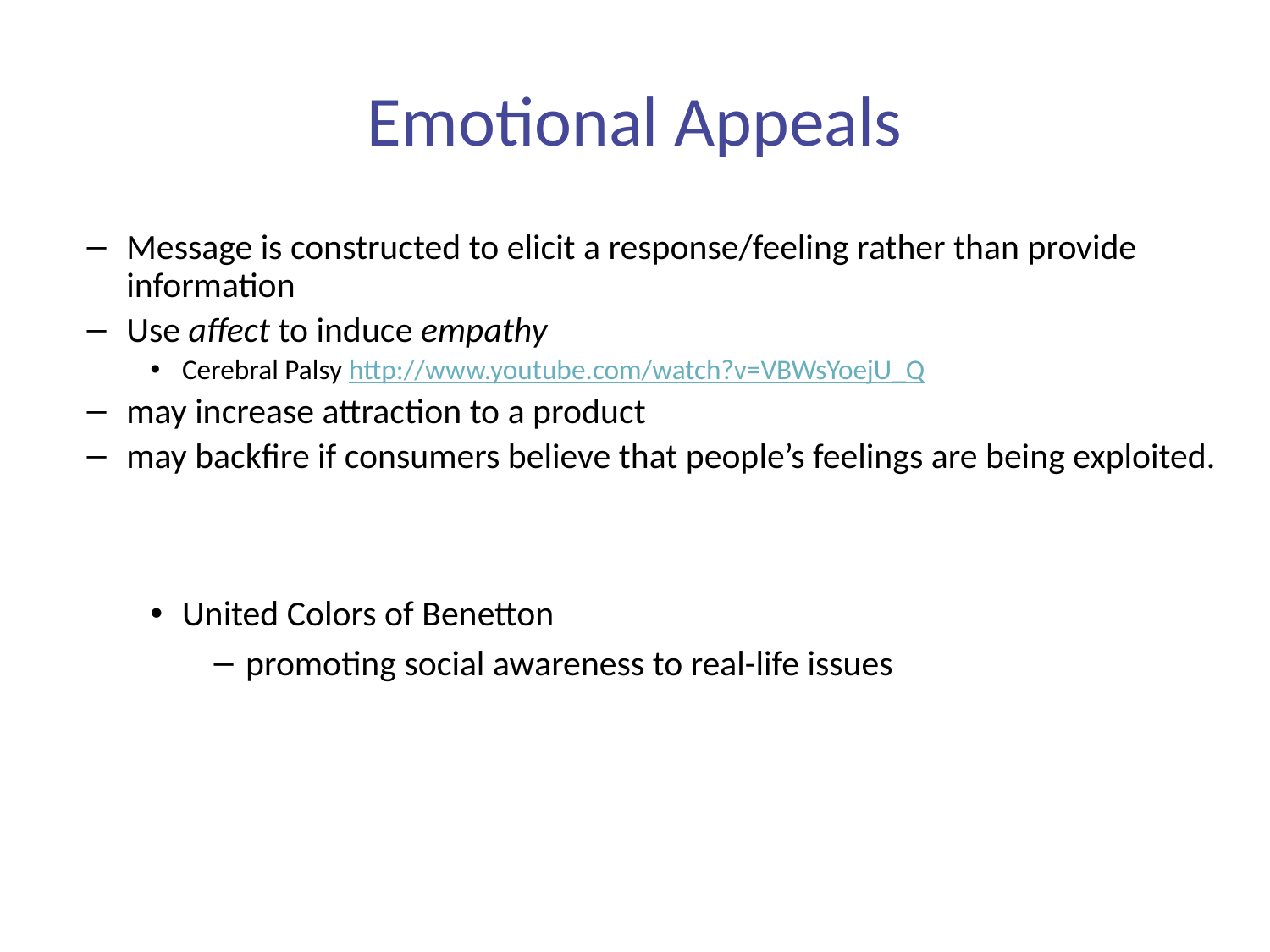

# Emotional Appeals
Message is constructed to elicit a response/feeling rather than provide information
Use affect to induce empathy
Cerebral Palsy http://www.youtube.com/watch?v=VBWsYoejU_Q
may increase attraction to a product
may backfire if consumers believe that people’s feelings are being exploited.
Seatbelt

United Colors of Benetton
promoting social awareness to real-life issues